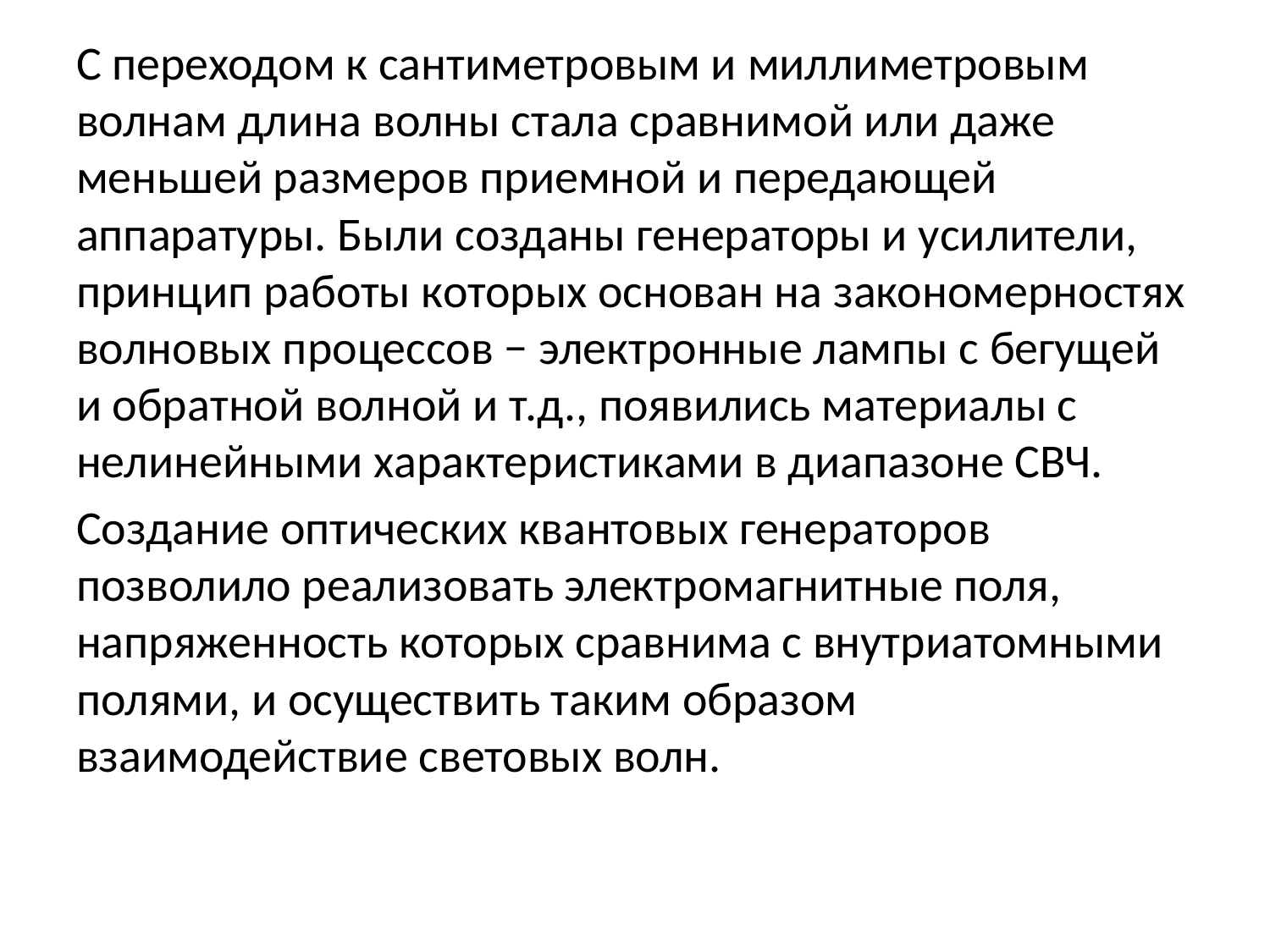

С переходом к сантиметровым и миллиметровым волнам длина волны стала сравнимой или даже меньшей размеров приемной и передающей аппаратуры. Были созданы генераторы и усилители, принцип работы которых основан на закономерностях волновых процессов − электронные лампы с бегущей и обратной волной и т.д., появились материалы с нелинейными характеристиками в диапазоне СВЧ.
Создание оптических квантовых генераторов позволило реализовать электромагнитные поля, напряженность которых сравнима с внутриатомными полями, и осуществить таким образом взаимодействие световых волн.